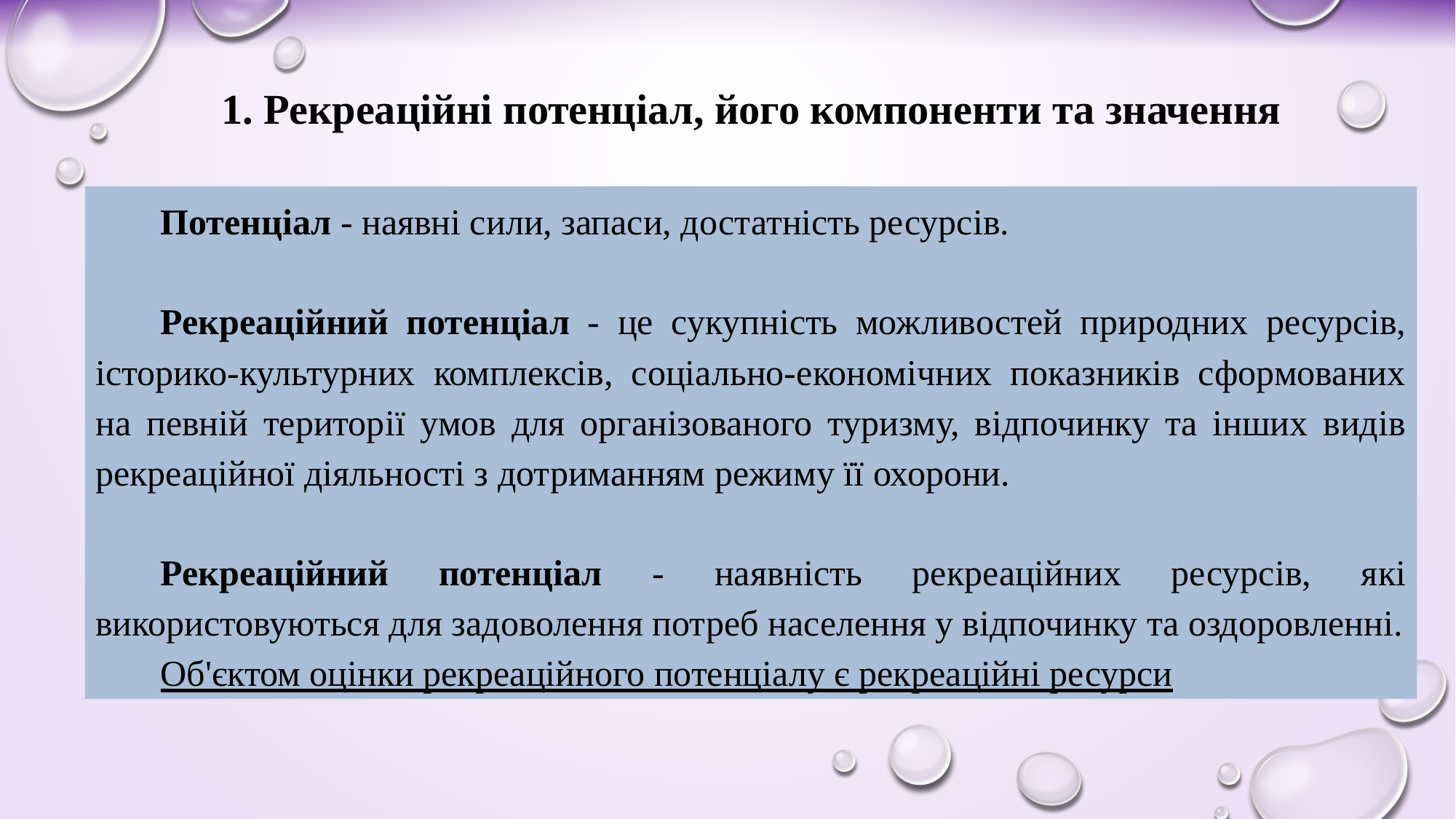

1. Рекреаційні потенціал, його компоненти та значення
Потенціал - наявні сили, запаси, достатність ресурсів.

Рекреаційний потенціал - це сукупність можливостей природних ресурсів, історико-культурних комплексів, соціально-економічних показників сформованих на певній території умов для організованого туризму, відпочинку та інших видів рекреаційної діяльності з дотриманням режиму її охорони.

Рекреаційний потенціал - наявність рекреаційних ресурсів, які використовуються для задоволення потреб населення у відпочинку та оздоровленні.
Об'єктом оцінки рекреаційного потенціалу є рекреаційні ресурси